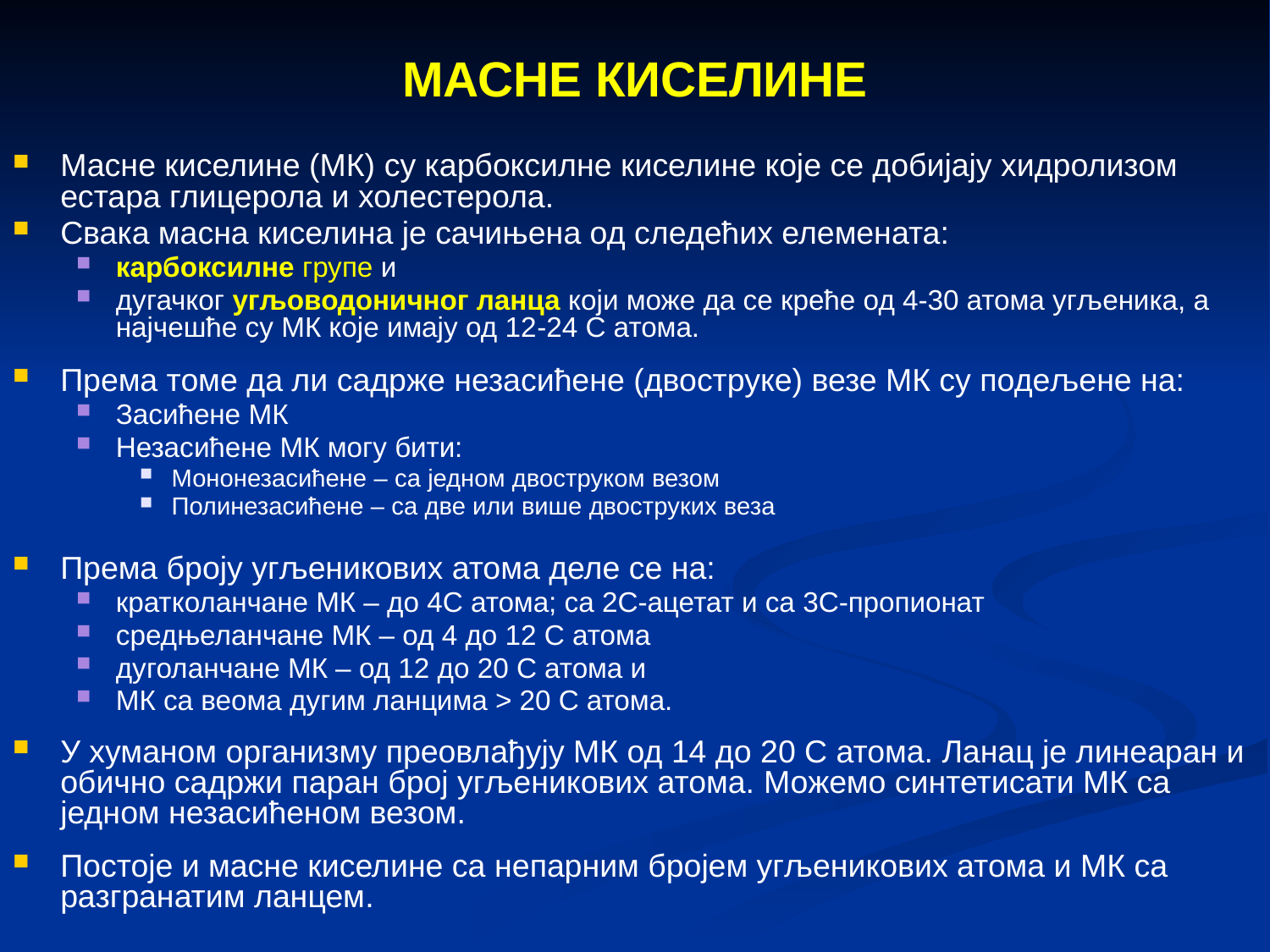

# МАСНЕ КИСЕЛИНЕ
Масне киселине (МК) су карбоксилне киселине које се добијају хидролизом естара глицерола и холестерола.
Свака масна киселина је сачињена од следећих елемената:
карбоксилне групе и
дугачког угљоводоничног ланца који може да се креће од 4-30 атома угљеника, а најчешће су МК које имају од 12-24 C атома.

Према томе да ли садрже незасићене (двоструке) везе МК су подељене на:
Засићене МК
Незасићене МК могу бити:
Мононезасићене – са једном двоструком везом
Полинезасићене – са две или више двоструких веза

Према броју угљеникових атома деле се на:
кратколанчане МК – до 4С атома; са 2С-ацетат и са 3С-пропионат
средњеланчане МК – од 4 до 12 С атома
дуголанчане МК – од 12 до 20 С атома и
МК са веома дугим ланцима > 20 С атома.

У хуманом организму преовлађују МК од 14 до 20 С атома. Ланац је линеаран и обично садржи паран број угљеникових атома. Можемо синтетисати МК са једном незасићеном везом.

Постоје и масне киселине са непарним бројем угљеникових атома и МК са разгранатим ланцем.